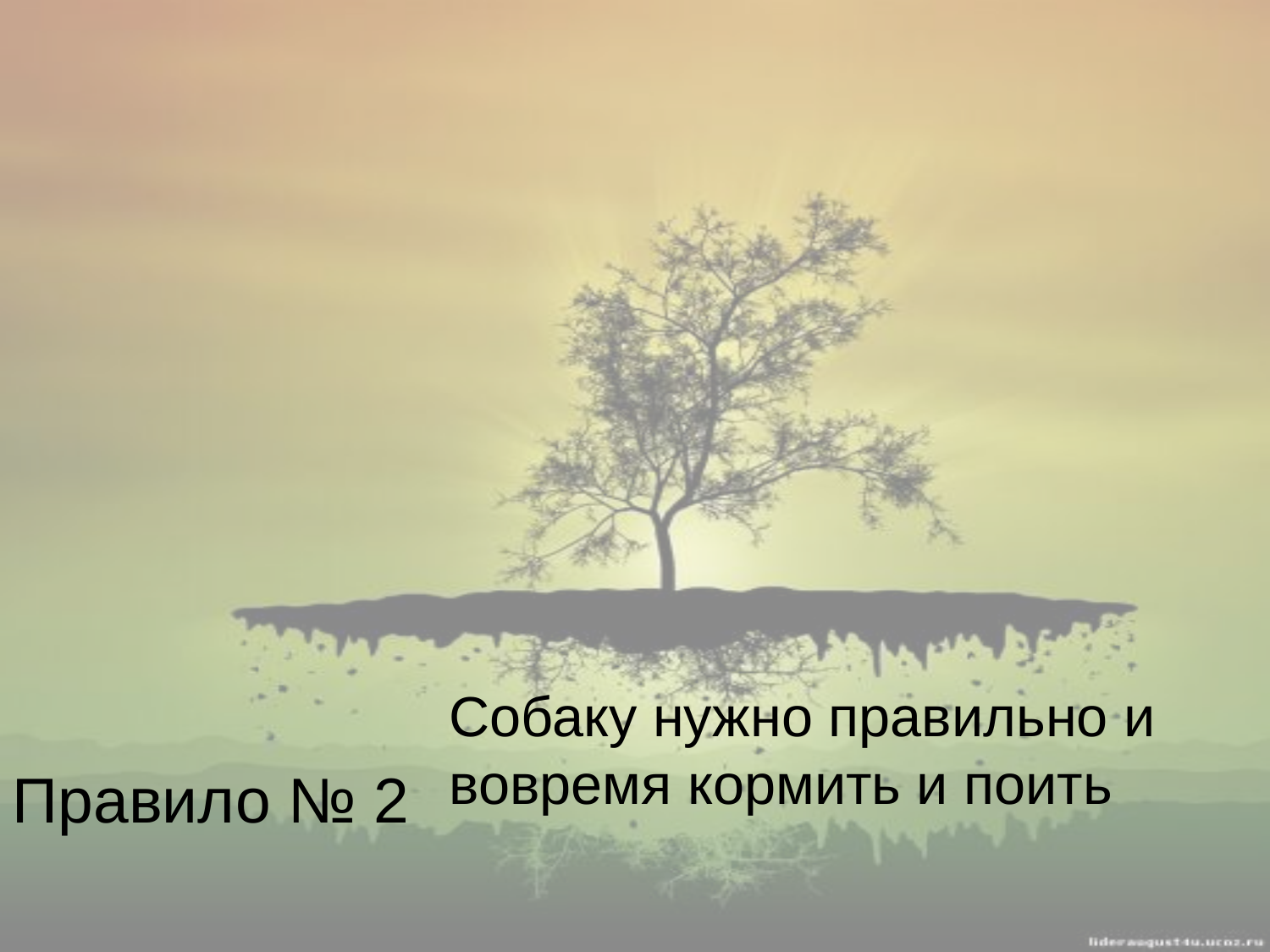

Собаку нужно правильно и вовремя кормить и поить
Правило № 2